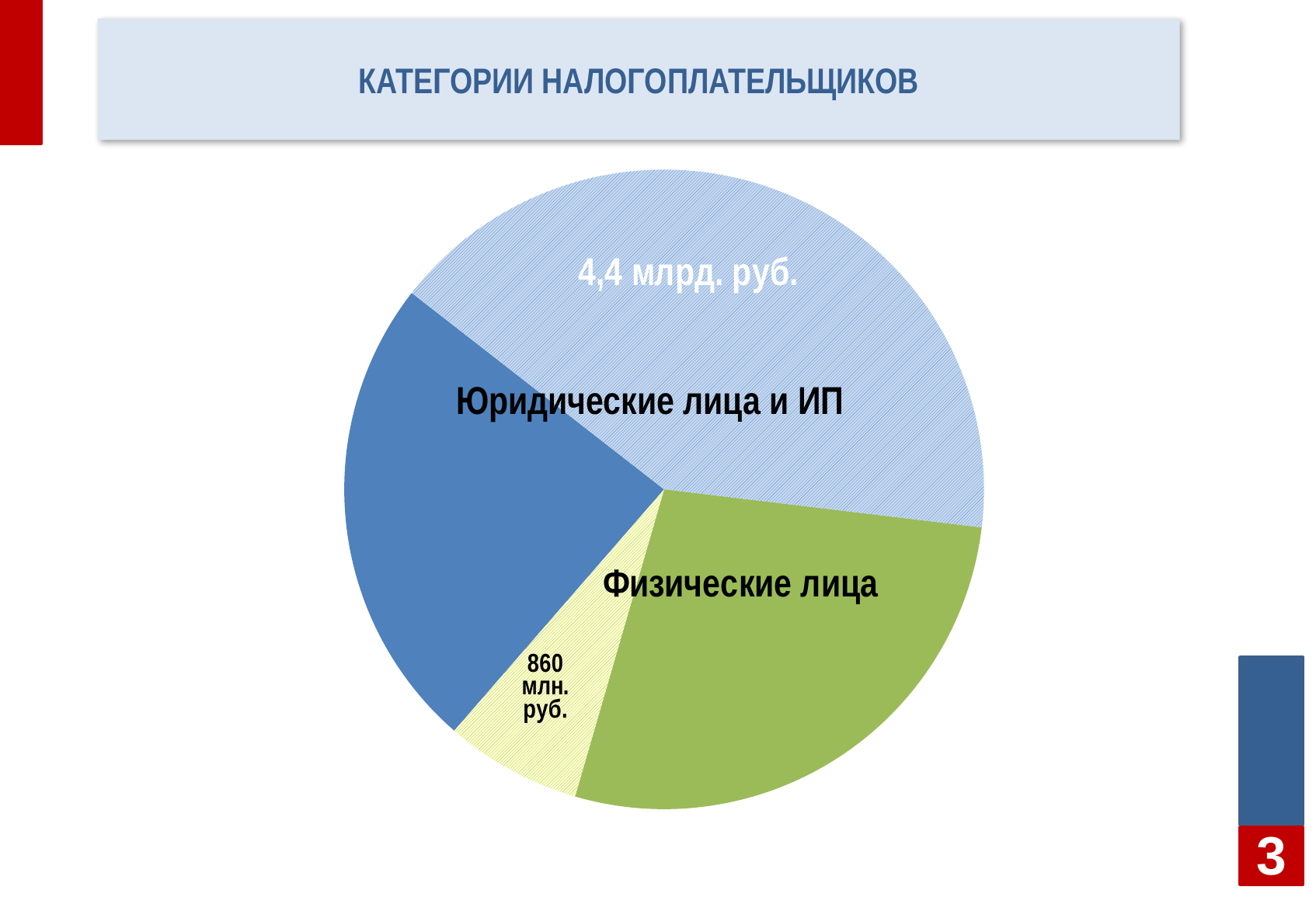

категории налогоплательщиков

### Chart

| Category | Продажи |
|---|---|
| ЮЛ+ИП без долгов | 35.0 |
| ЮЛ+ИП с долгами | 60.0 |
| ФЛ без долгов | 40.0 |
| ФЛ с долгами | 10.0 |
Юридические лица и ИП
3